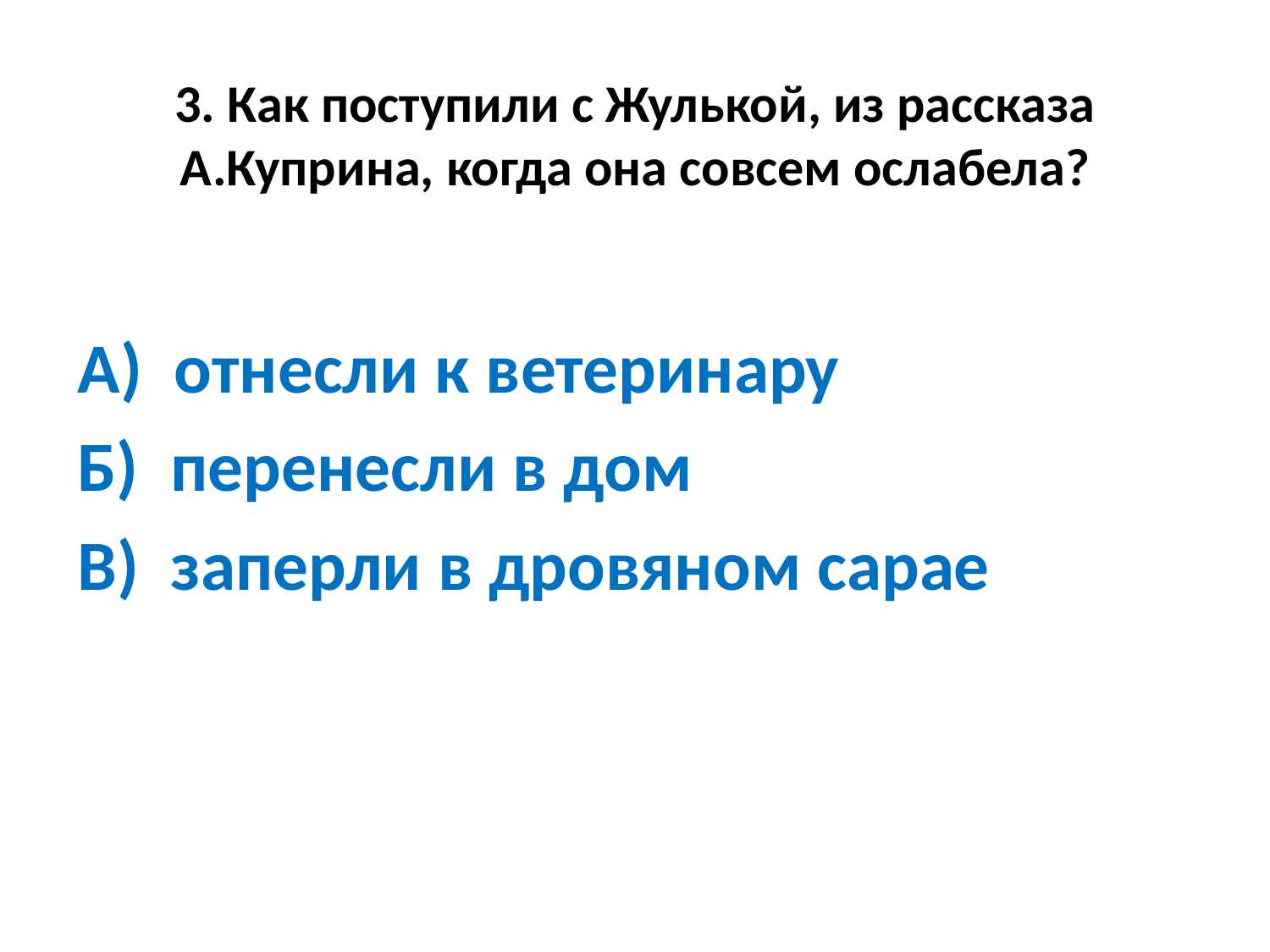

# 3. Как поступили с Жулькой, из рассказа А.Куприна, когда она совсем ослабела?
А)  отнесли к ветеринару
Б)  перенесли в дом
В)  заперли в дровяном сарае